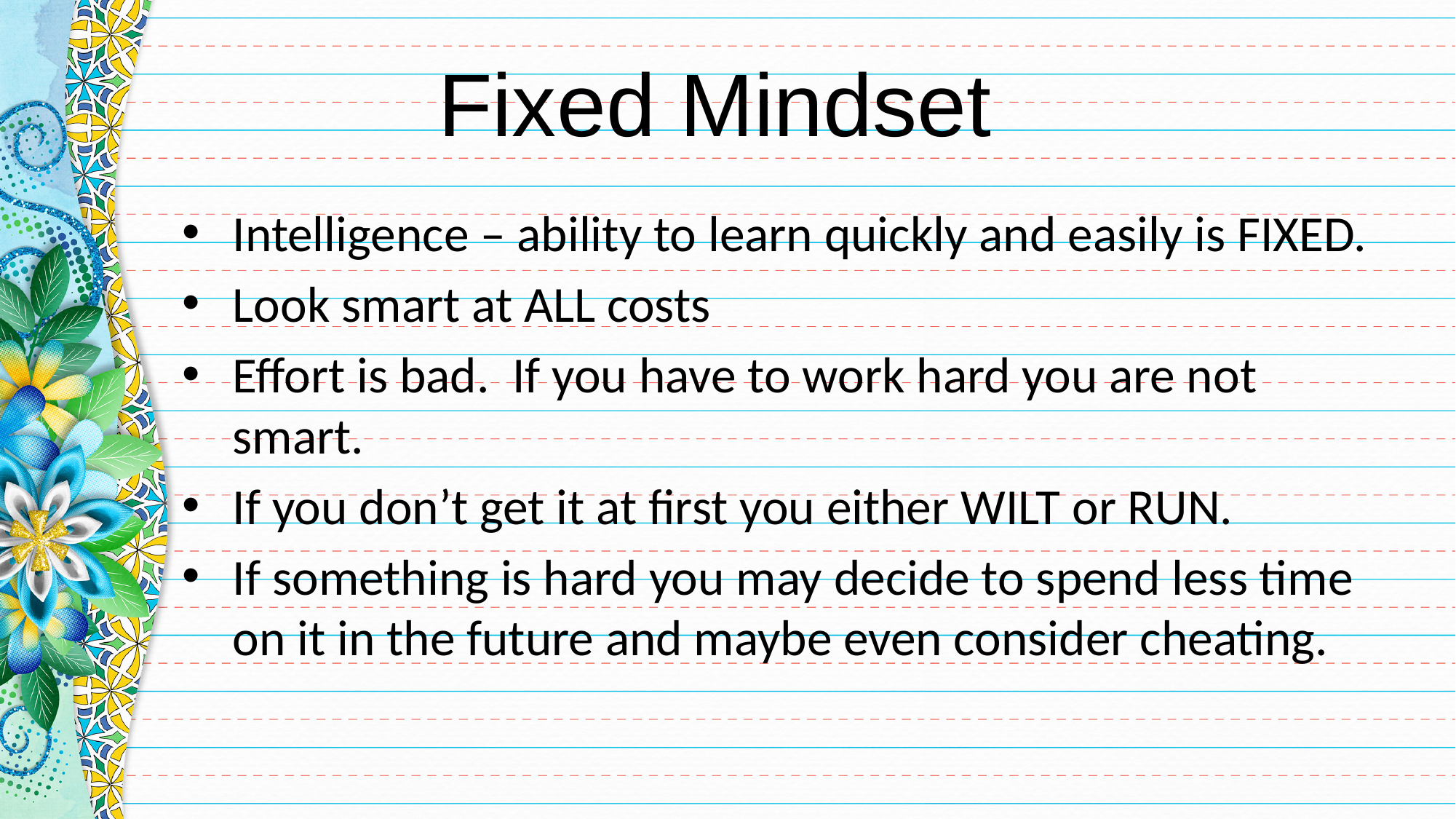

# Fixed Mindset
Intelligence – ability to learn quickly and easily is FIXED.
Look smart at ALL costs
Effort is bad.  If you have to work hard you are not smart.
If you don’t get it at first you either WILT or RUN.
If something is hard you may decide to spend less time on it in the future and maybe even consider cheating.